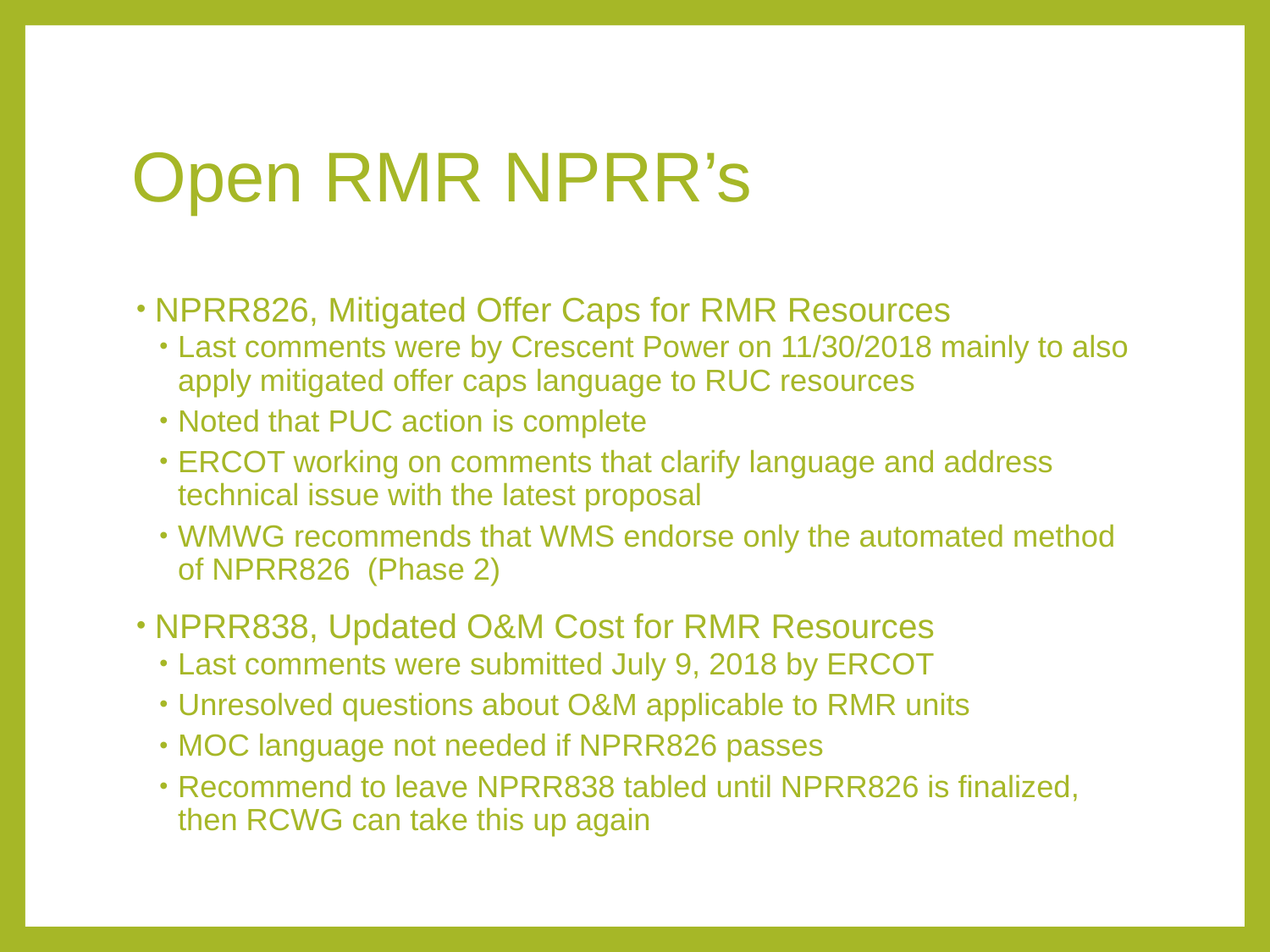

# Open RMR NPRR’s
NPRR826, Mitigated Offer Caps for RMR Resources
Last comments were by Crescent Power on 11/30/2018 mainly to also apply mitigated offer caps language to RUC resources
Noted that PUC action is complete
ERCOT working on comments that clarify language and address technical issue with the latest proposal
WMWG recommends that WMS endorse only the automated method of NPRR826  (Phase 2)
NPRR838, Updated O&M Cost for RMR Resources
Last comments were submitted July 9, 2018 by ERCOT
Unresolved questions about O&M applicable to RMR units
MOC language not needed if NPRR826 passes
Recommend to leave NPRR838 tabled until NPRR826 is finalized, then RCWG can take this up again